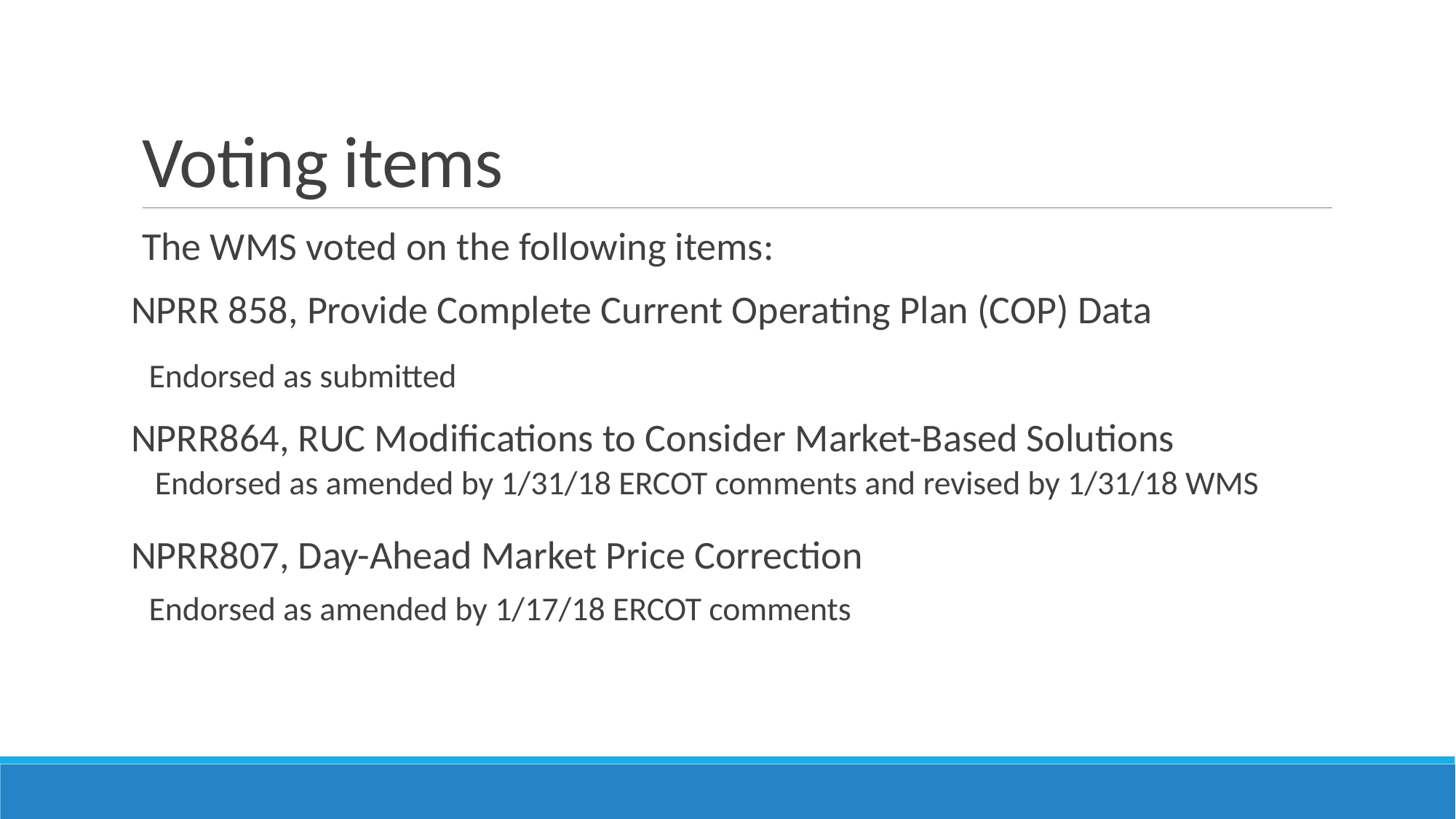

# Voting items
The WMS voted on the following items:
NPRR 858, Provide Complete Current Operating Plan (COP) Data
  Endorsed as submitted
NPRR864, RUC Modifications to Consider Market-Based Solutions
Endorsed as amended by 1/31/18 ERCOT comments and revised by 1/31/18 WMS

NPRR807, Day-Ahead Market Price Correction
  Endorsed as amended by 1/17/18 ERCOT comments